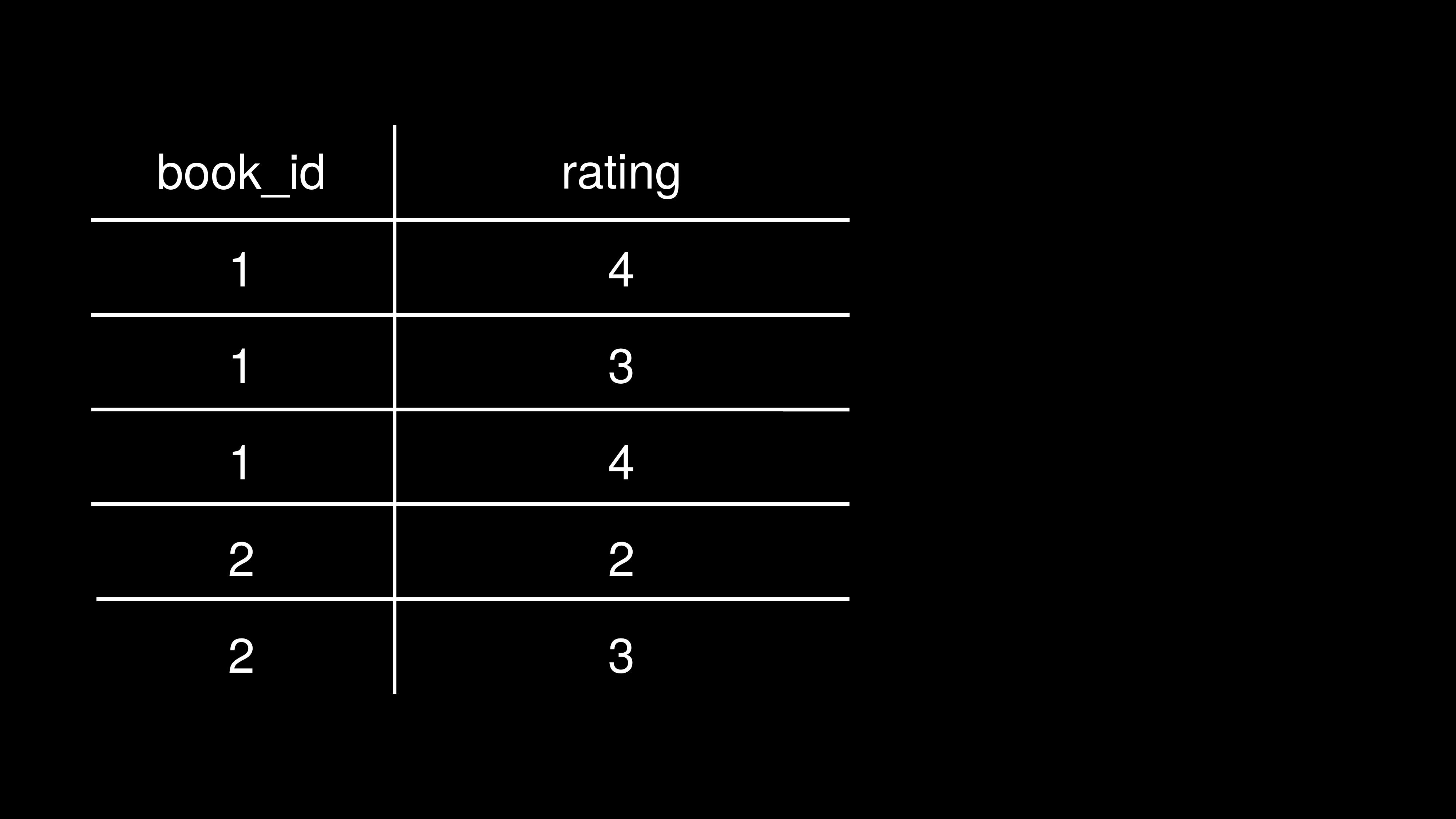

rating
book_id

1
4

1
3

1
4

2
2

2
3